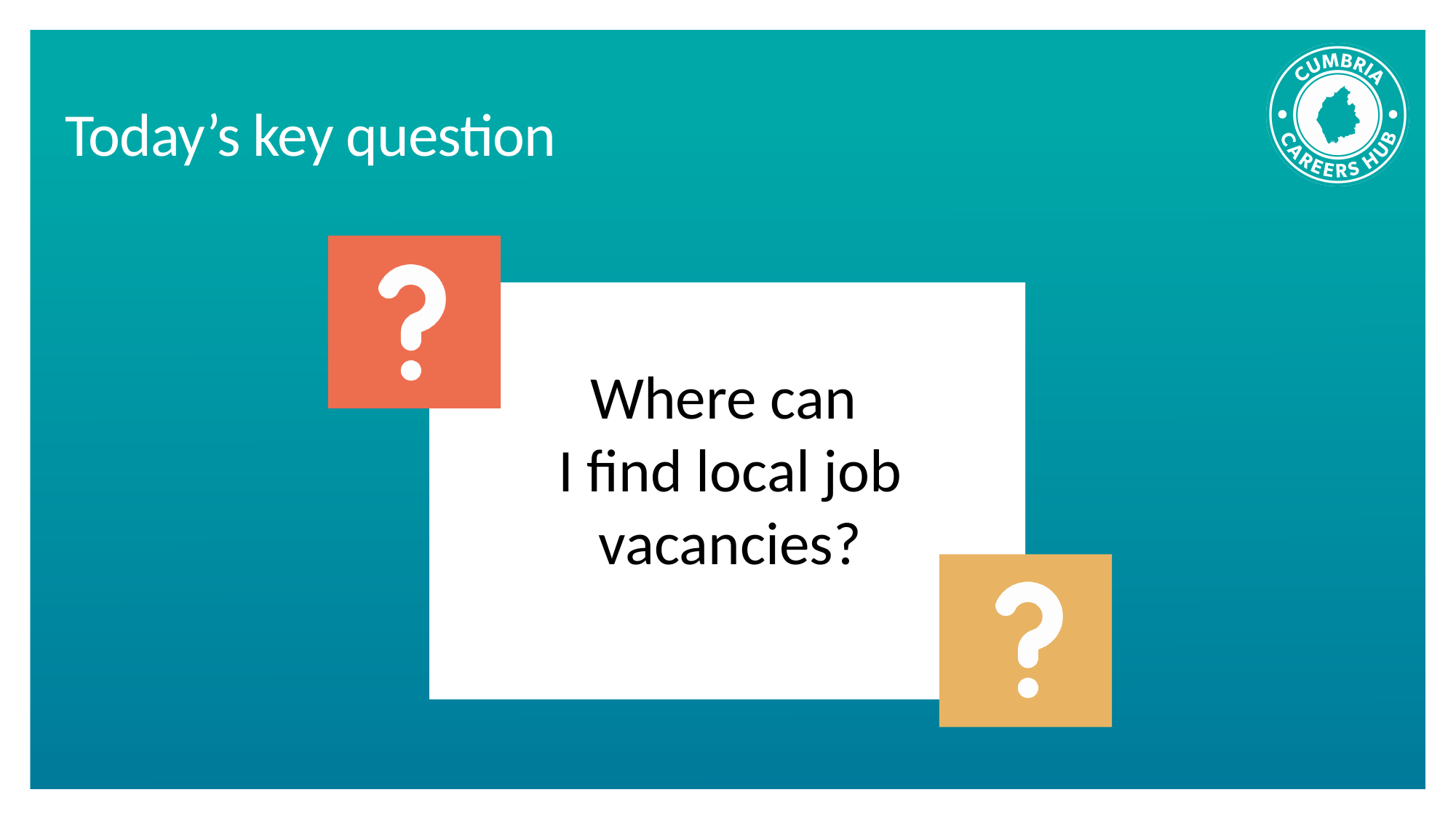

# Today’s key question
Where can
I find local job vacancies?